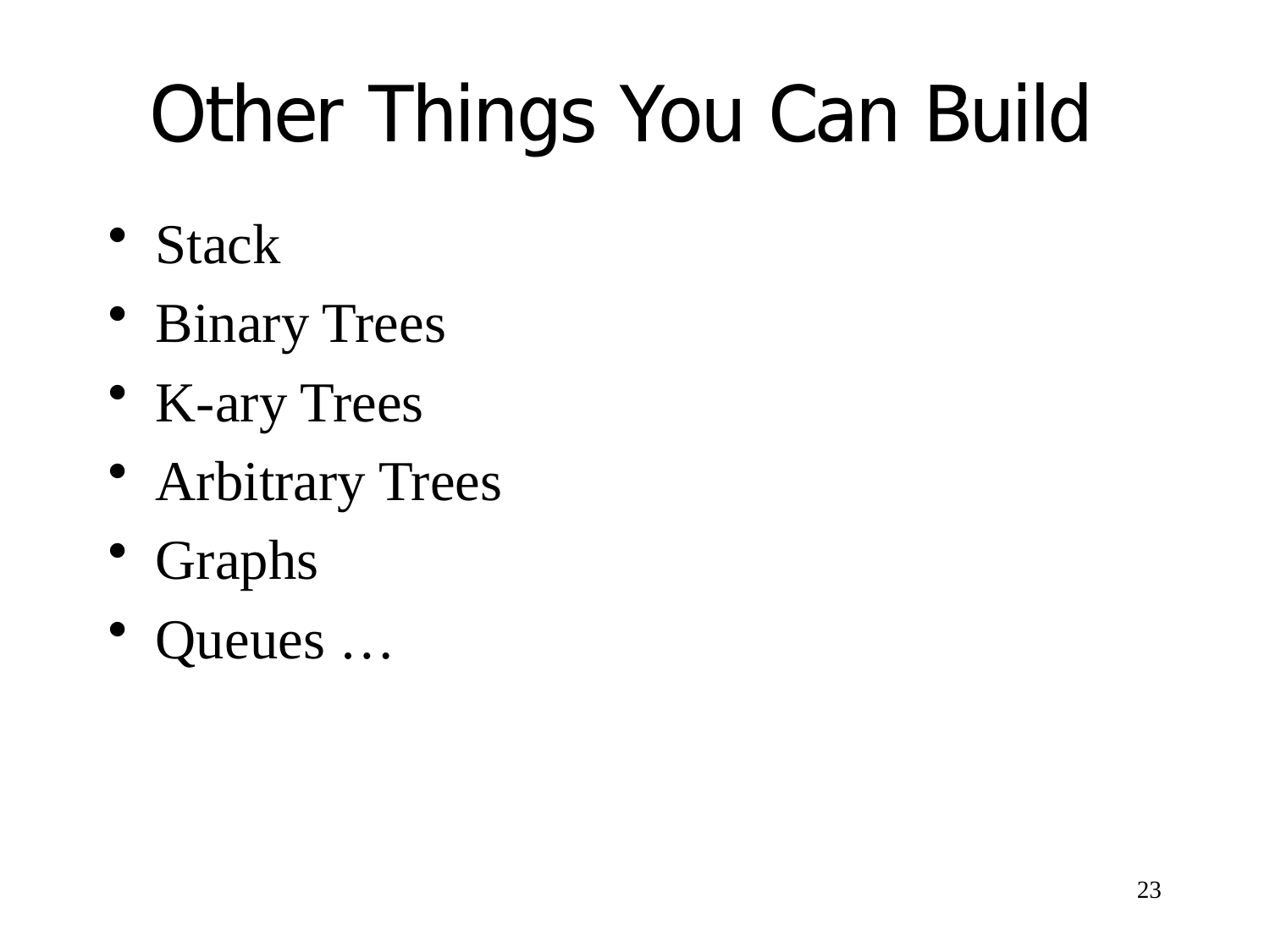

# Other Things You Can Build
Stack
Binary Trees
K-ary Trees
Arbitrary Trees
Graphs
Queues …
23